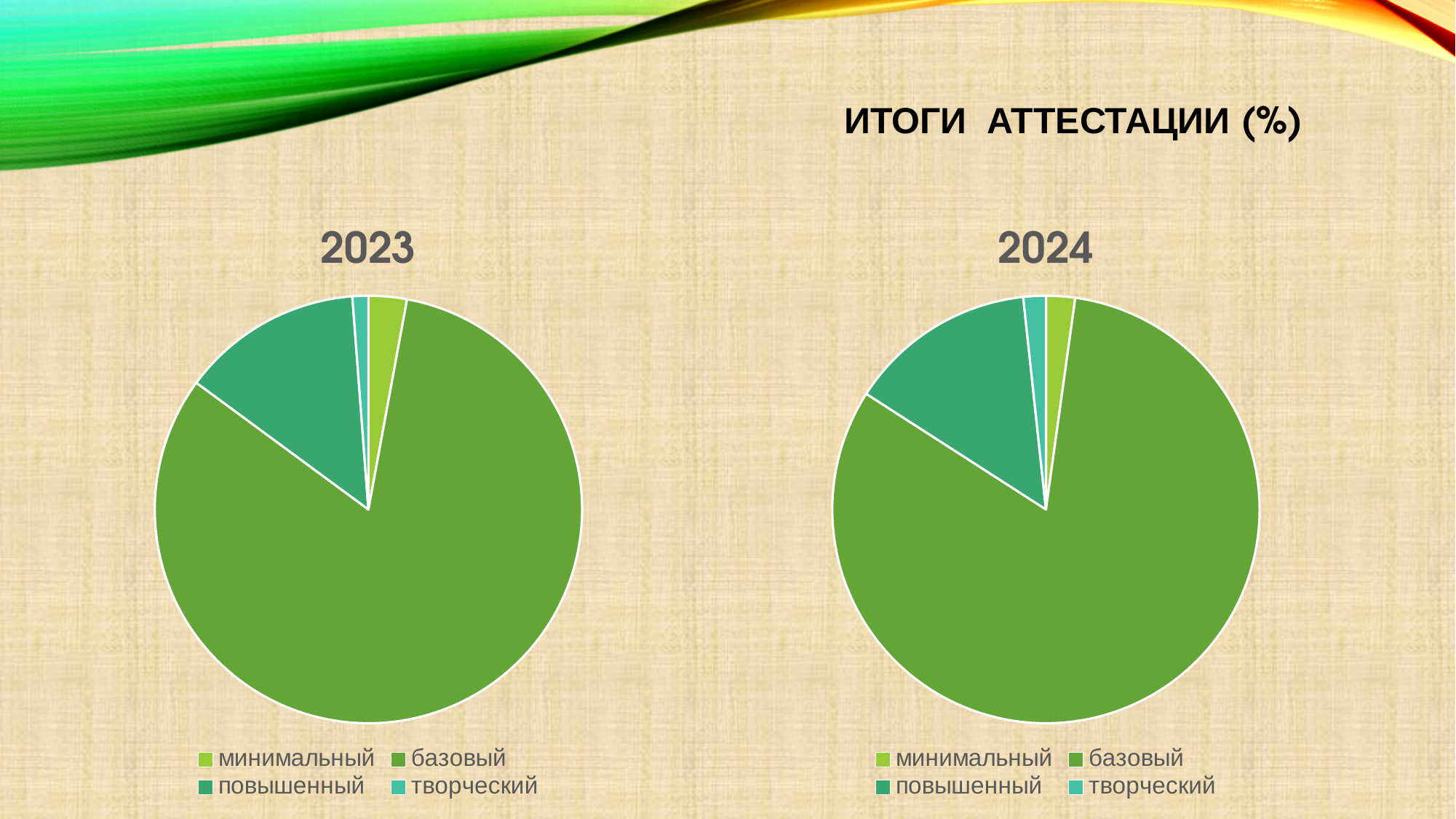

# Итоги  аттестации (%)

### Chart: 2024

| Category | Столбец1 |
|---|---|
| минимальный | 2.2 |
| базовый  | 81.9 |
| повышенный | 14.2 |
| творческий | 1.7 |

### Chart: 2023

| Category | Столбец1 |
|---|---|
| минимальный | 2.9 |
| базовый  | 82.2 |
| повышенный | 13.7 |
| творческий | 1.2 |